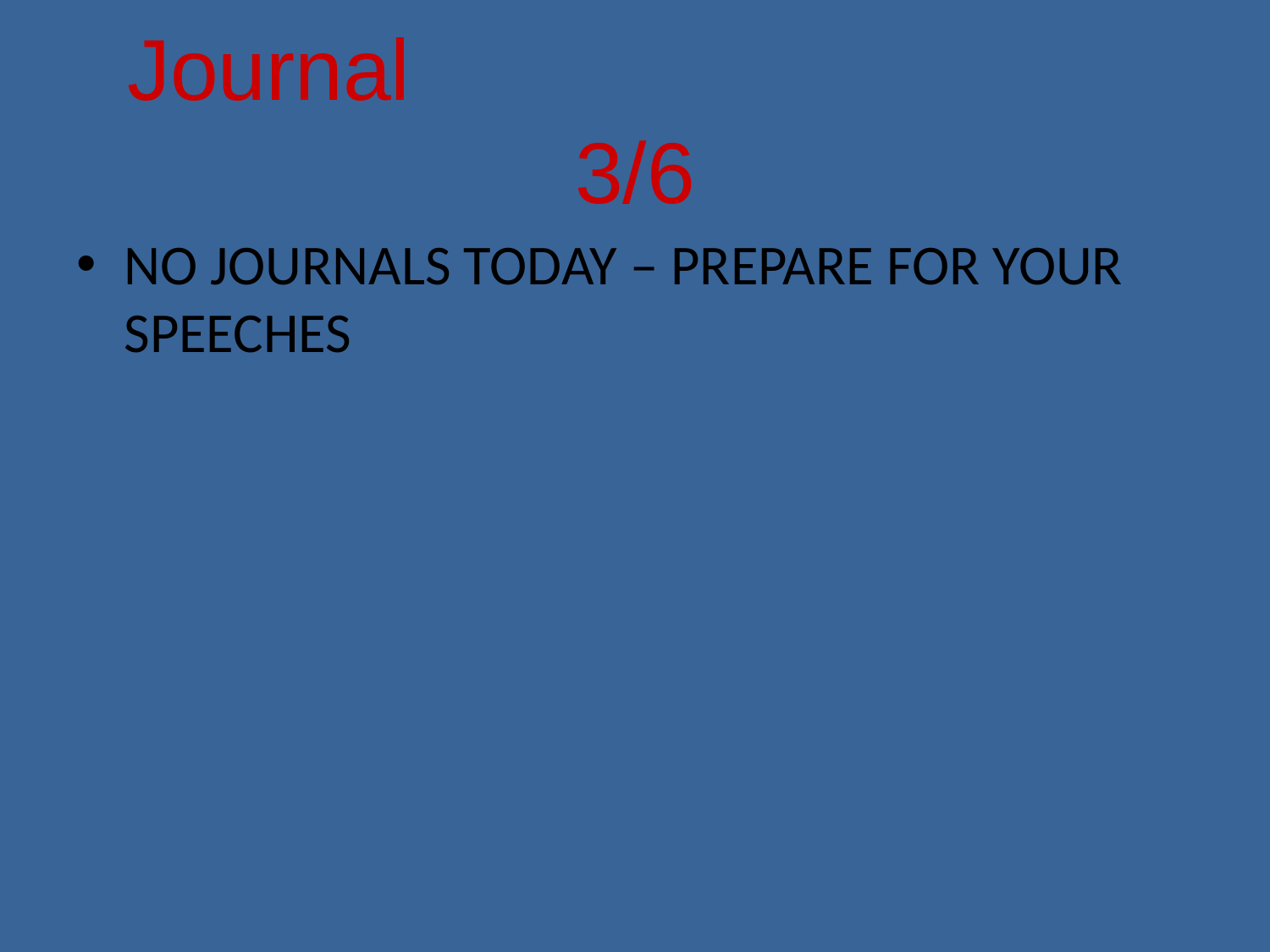

# Journal 						3/6
NO JOURNALS TODAY – PREPARE FOR YOUR SPEECHES